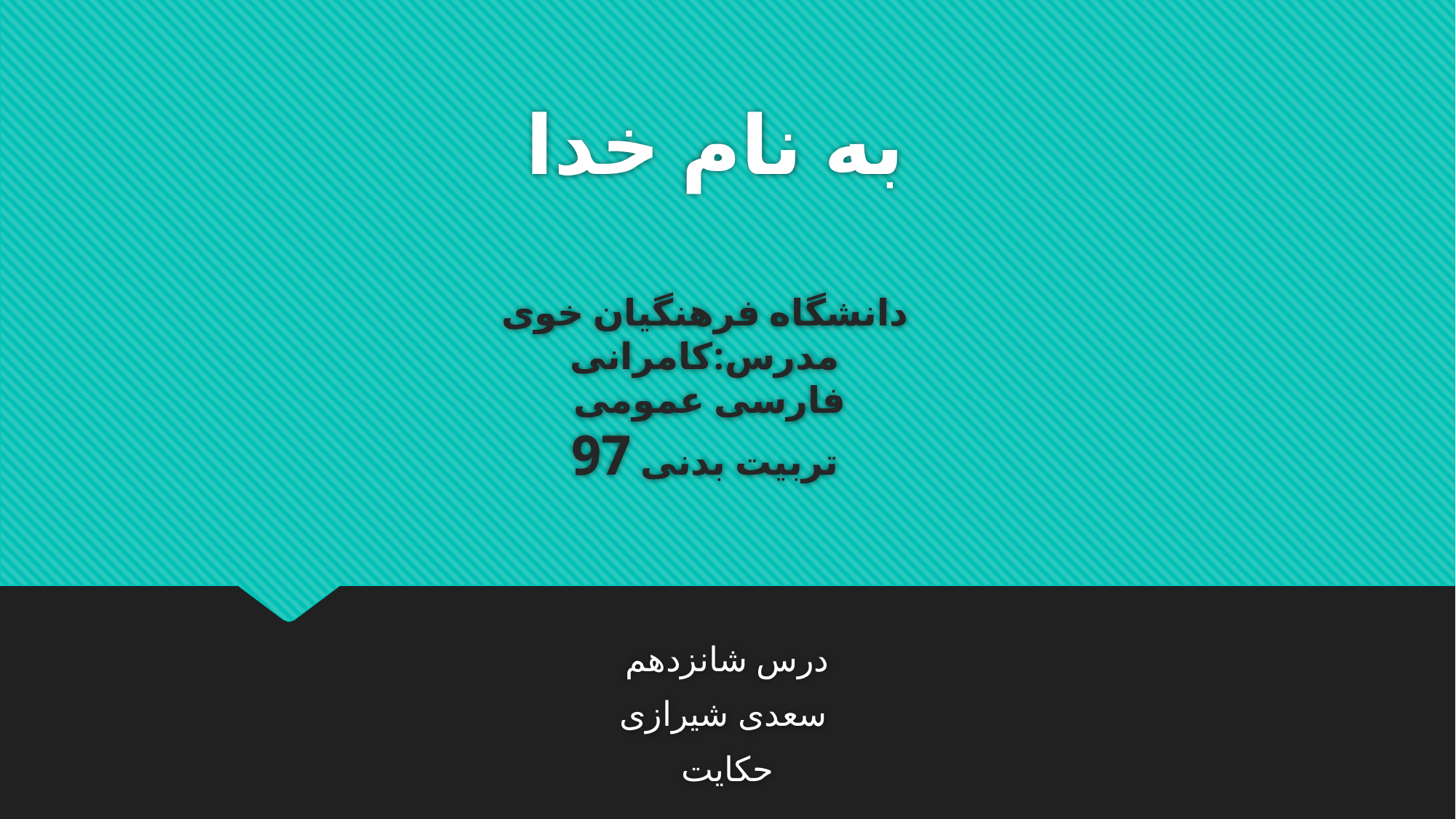

# به نام خدا دانشگاه فرهنگیان خوی مدرس:کامرانی فارسی عمومی تربیت بدنی 97
درس شانزدهم
سعدی شیرازی
حکایت